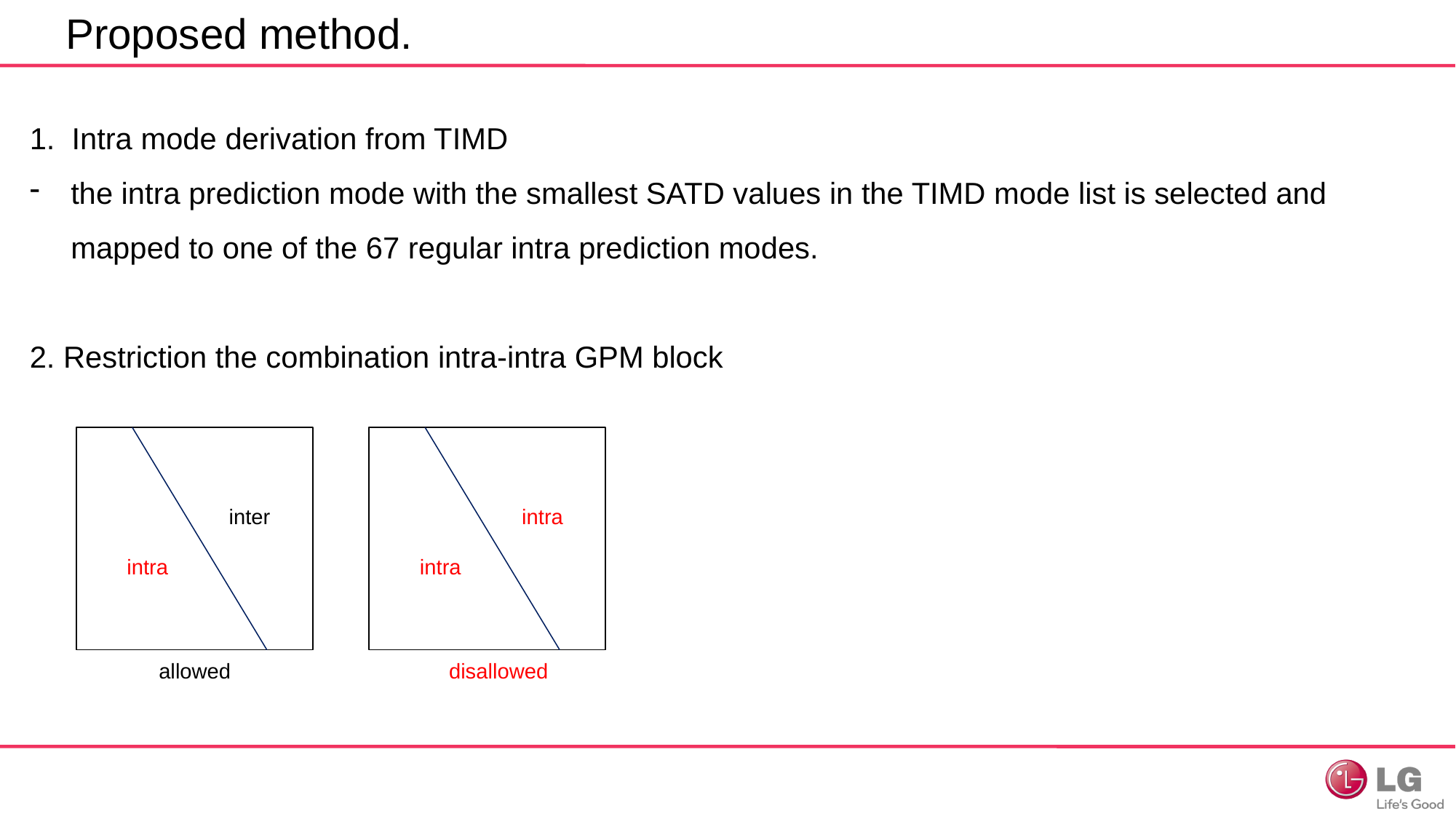

Proposed method.
1.  Intra mode derivation from TIMD
the intra prediction mode with the smallest SATD values in the TIMD mode list is selected and mapped to one of the 67 regular intra prediction modes.

2. Restriction the combination intra-intra GPM block

inter
intra
intra
intra
allowed
disallowed